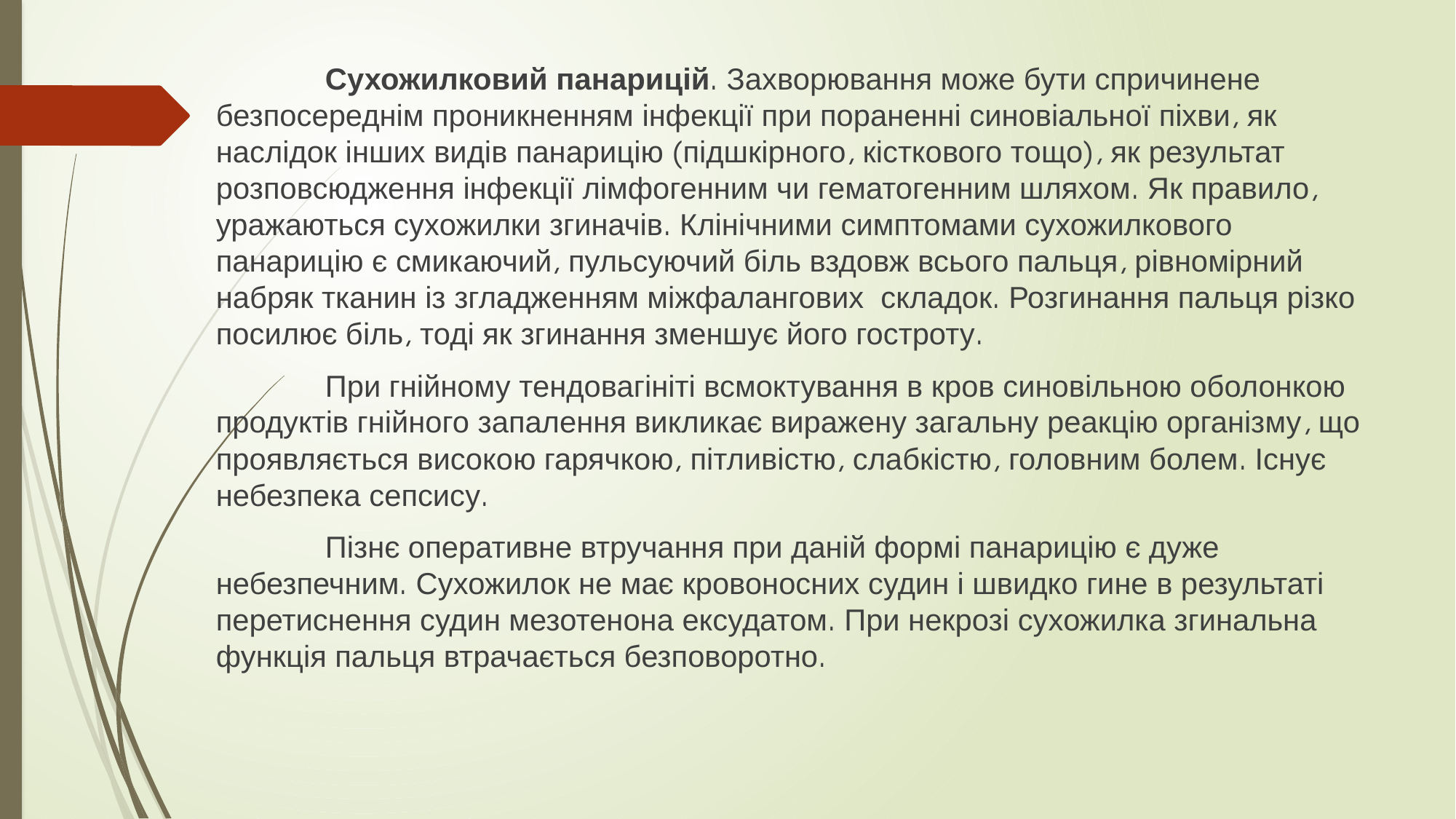

Сухожилковий панарицій. Захворювання може бути спричинене безпосереднім проникненням інфекції при пораненні синовіальної піхви, як наслідок інших видів панарицію (підшкірного, кісткового тощо), як результат розповсюдження інфекції лімфогенним чи гематогенним шляхом. Як правило, уражаються сухожилки згиначів. Клінічними симптомами сухожилкового панарицію є смикаючий, пульсуючий біль вздовж всього пальця, рівномірний набряк тканин із згладженням міжфалангових  складок. Розгинання пальця різко посилює біль, тоді як згинання зменшує його гостроту.
	При гнійному тендовагініті всмоктування в кров синовільною оболонкою продуктів гнійного запалення викликає виражену загальну реакцію організму, що проявляється високою гарячкою, пітливістю, слабкістю, головним болем. Існує небезпека сепсису.
	Пізнє оперативне втручання при даній формі панарицію є дуже небезпечним. Сухожилок не має кровоносних судин і швидко гине в результаті перетиснення судин мезотенона ексудатом. При некрозі сухожилка згинальна функція пальця втрачається безповоротно.